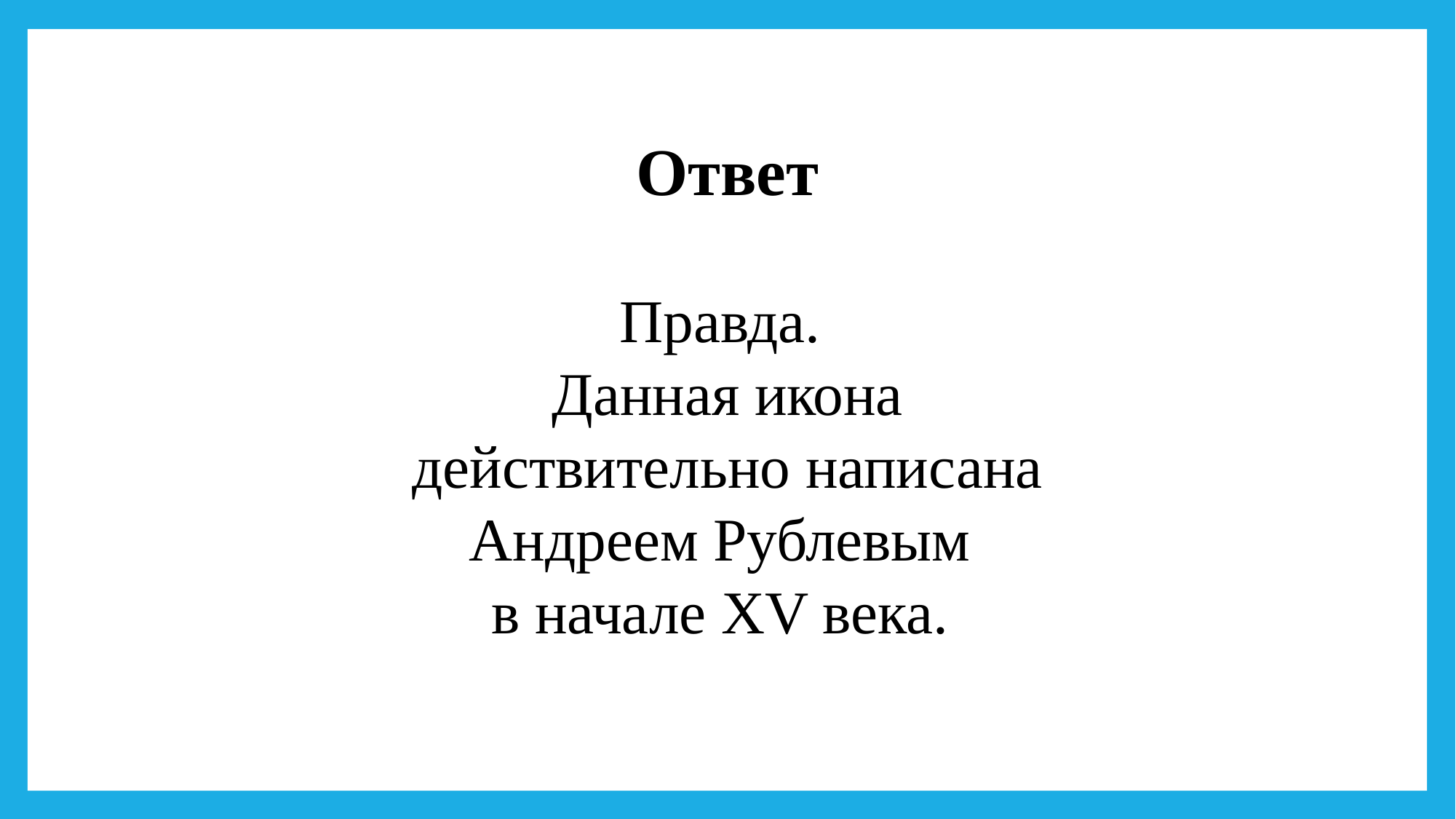

Ответ

Правда.
Данная икона действительно написана Андреем Рублевым
в начале XV века.